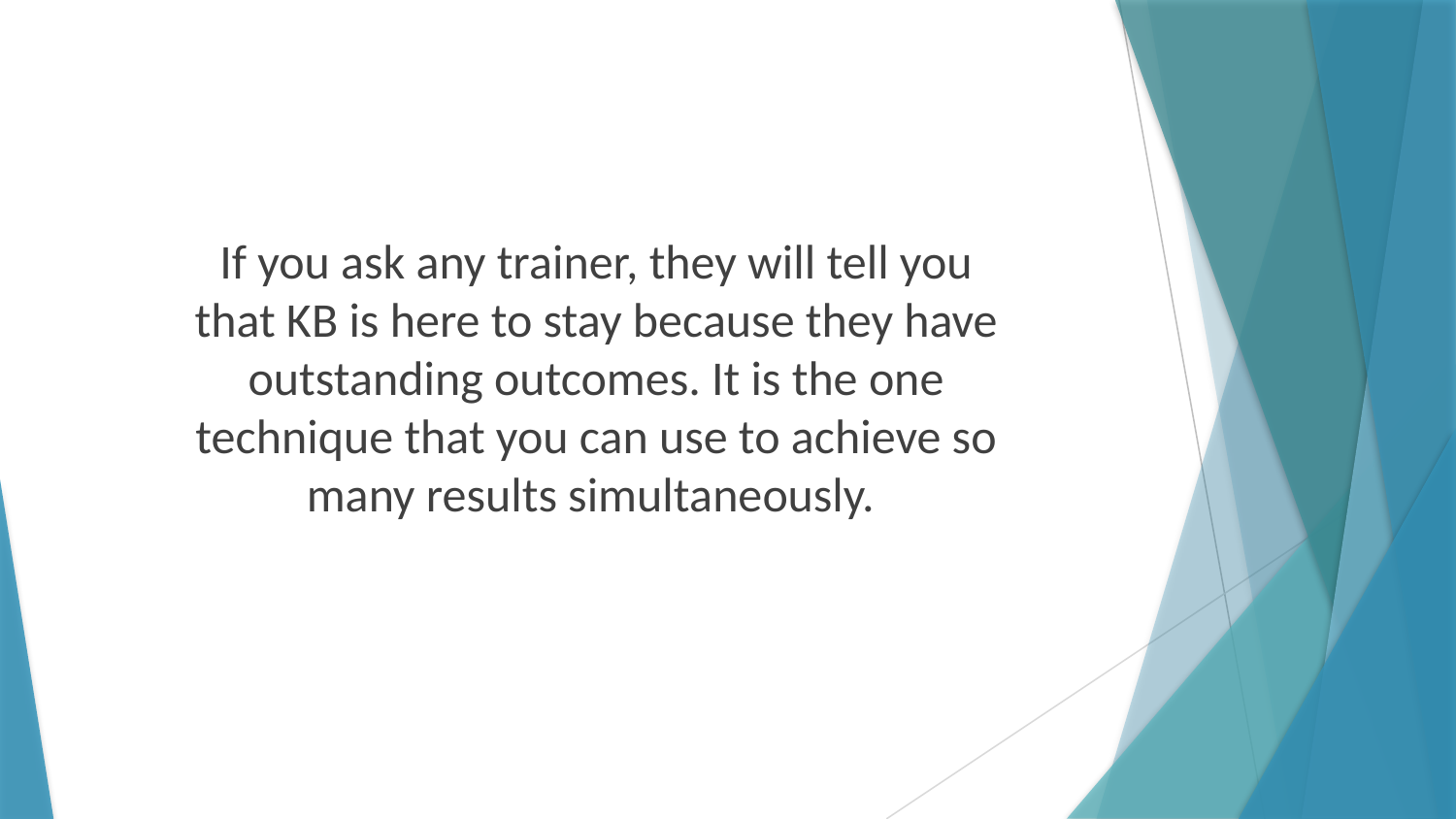

If you ask any trainer, they will tell you that KB is here to stay because they have outstanding outcomes. It is the one technique that you can use to achieve so many results simultaneously.